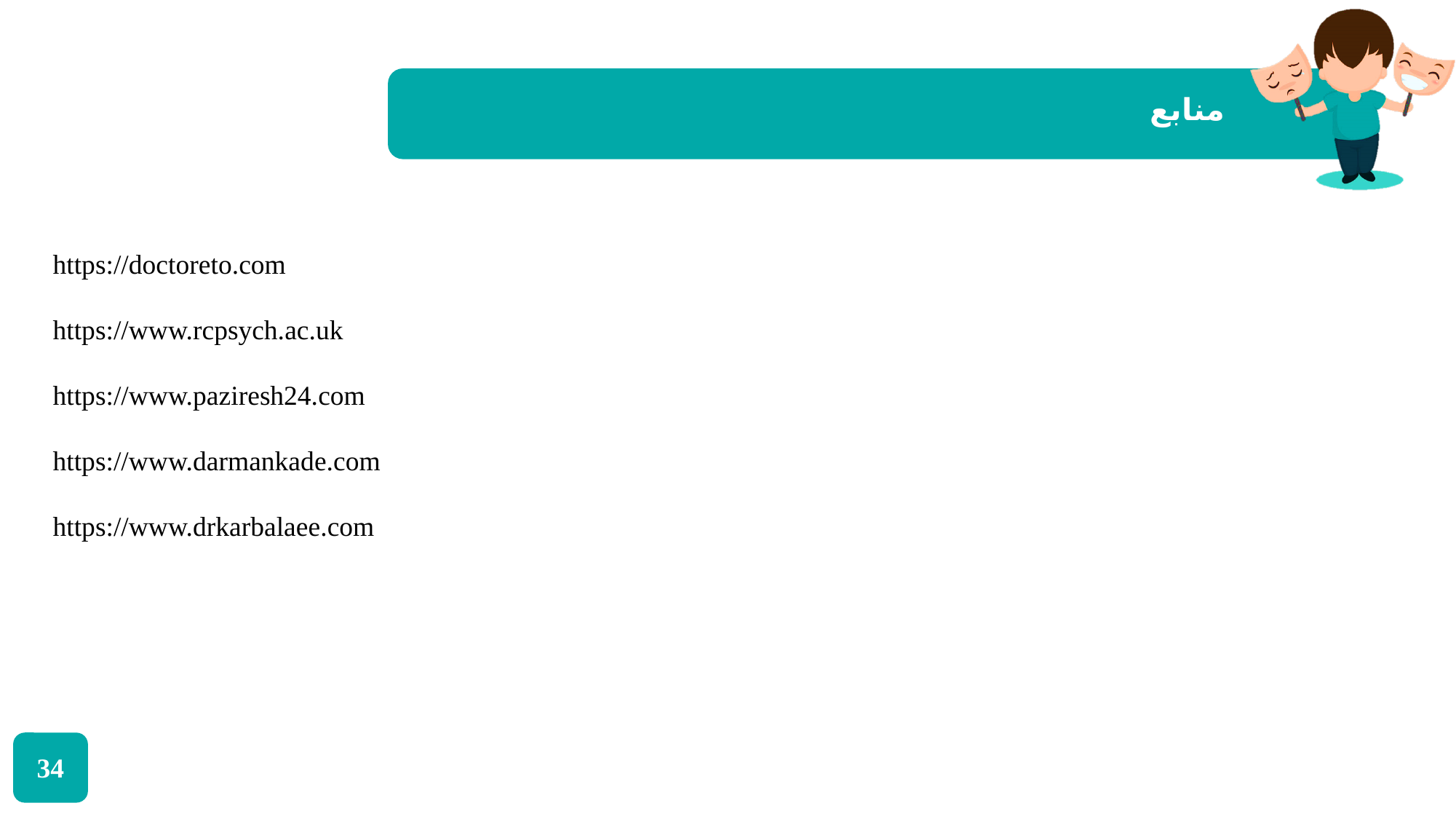

منابع
https://doctoreto.com
https://www.rcpsych.ac.uk
https://www.paziresh24.com
https://www.darmankade.com
https://www.drkarbalaee.com
34